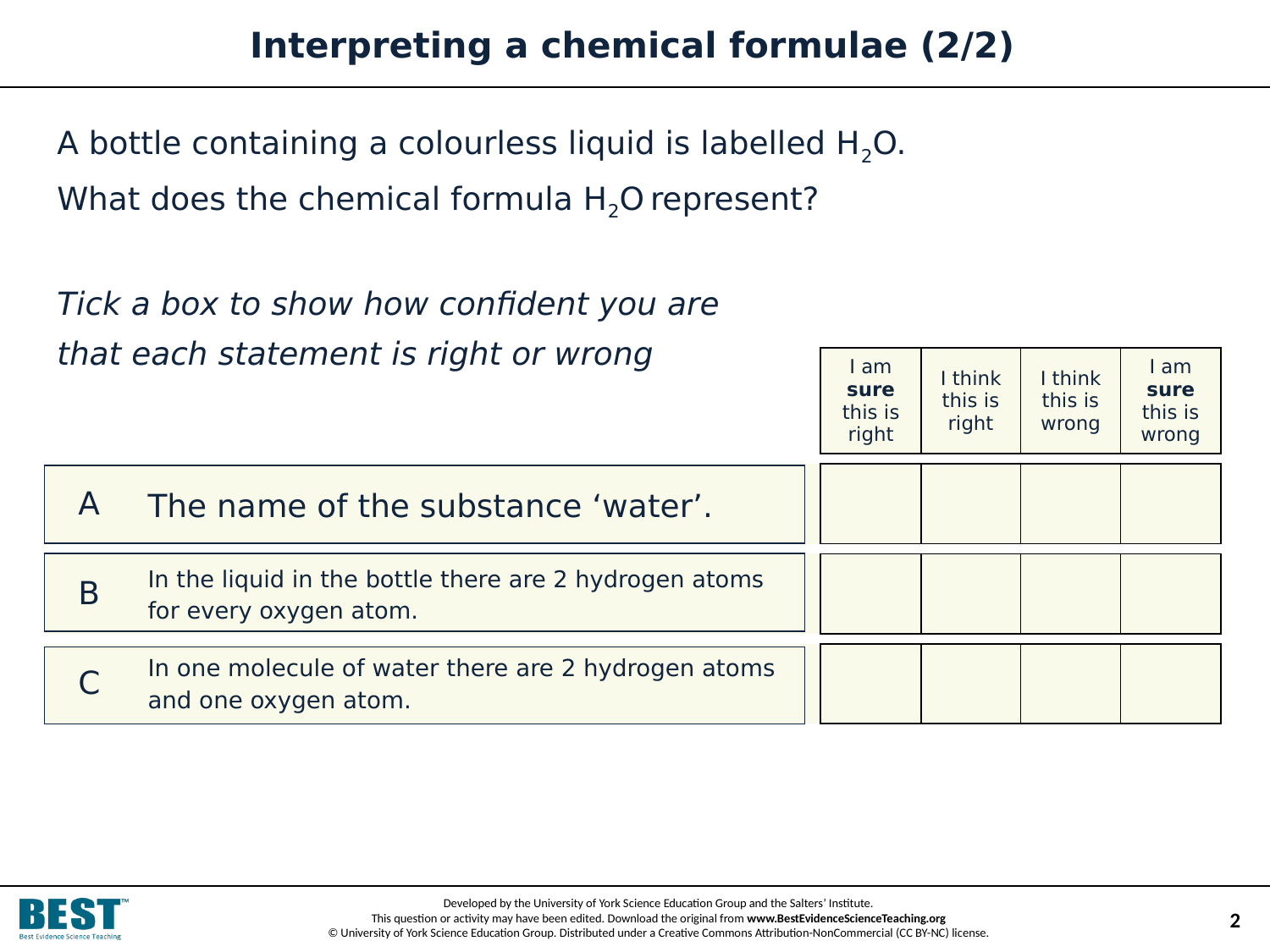

# Interpreting a chemical formulae (2/2)
A bottle containing a colourless liquid is labelled H2O.
What does the chemical formula H2O represent?

Tick a box to show how confident you are
that each statement is right or wrong

The name of the substance ‘water’.
In the liquid in the bottle there are 2 hydrogen atoms for every oxygen atom.
In one molecule of water there are 2 hydrogen atoms and one oxygen atom.
2